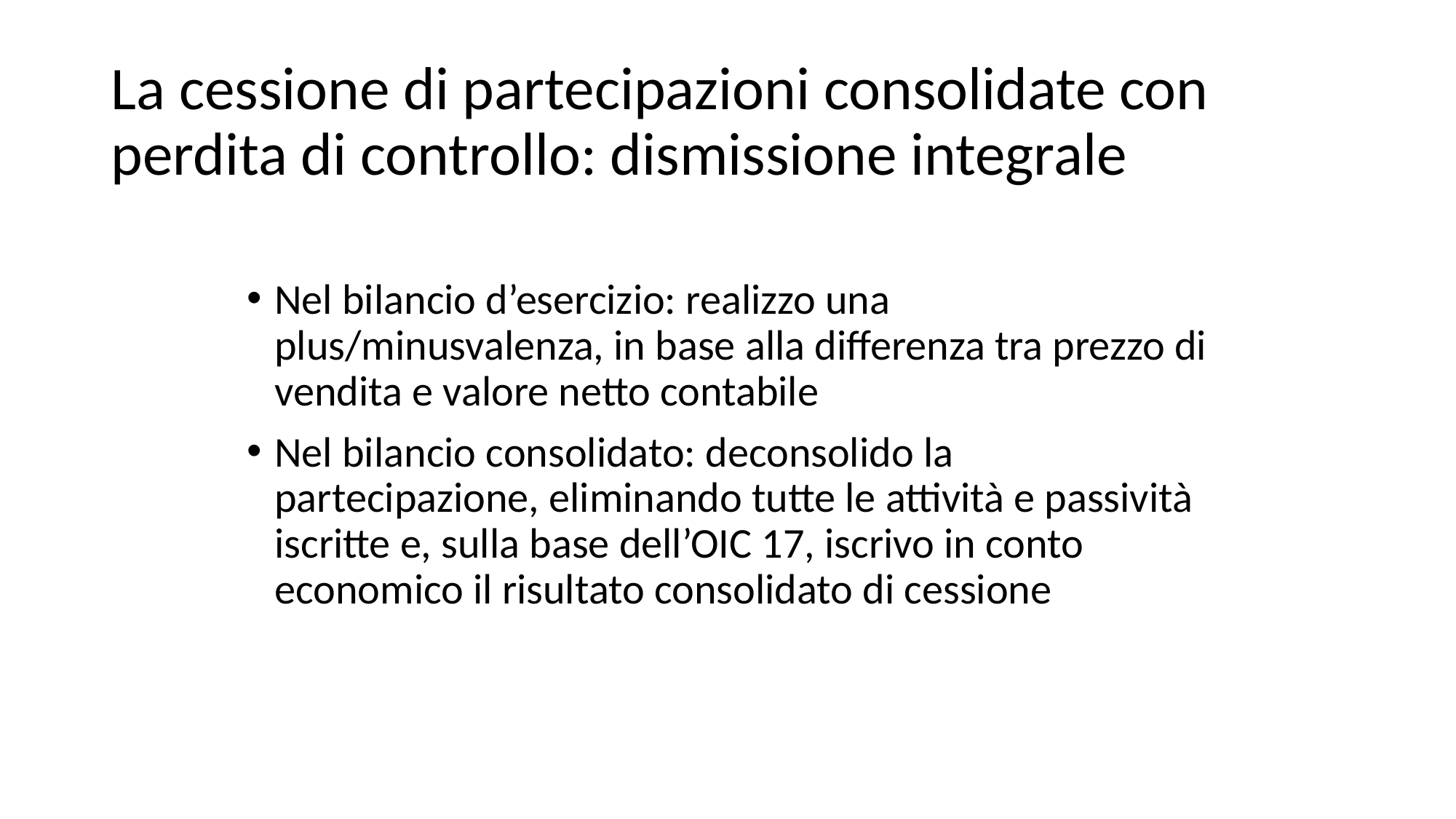

# La cessione di partecipazioni consolidate con perdita di controllo: dismissione integrale
Nel bilancio d’esercizio: realizzo una plus/minusvalenza, in base alla differenza tra prezzo di vendita e valore netto contabile
Nel bilancio consolidato: deconsolido la partecipazione, eliminando tutte le attività e passività iscritte e, sulla base dell’OIC 17, iscrivo in conto economico il risultato consolidato di cessione